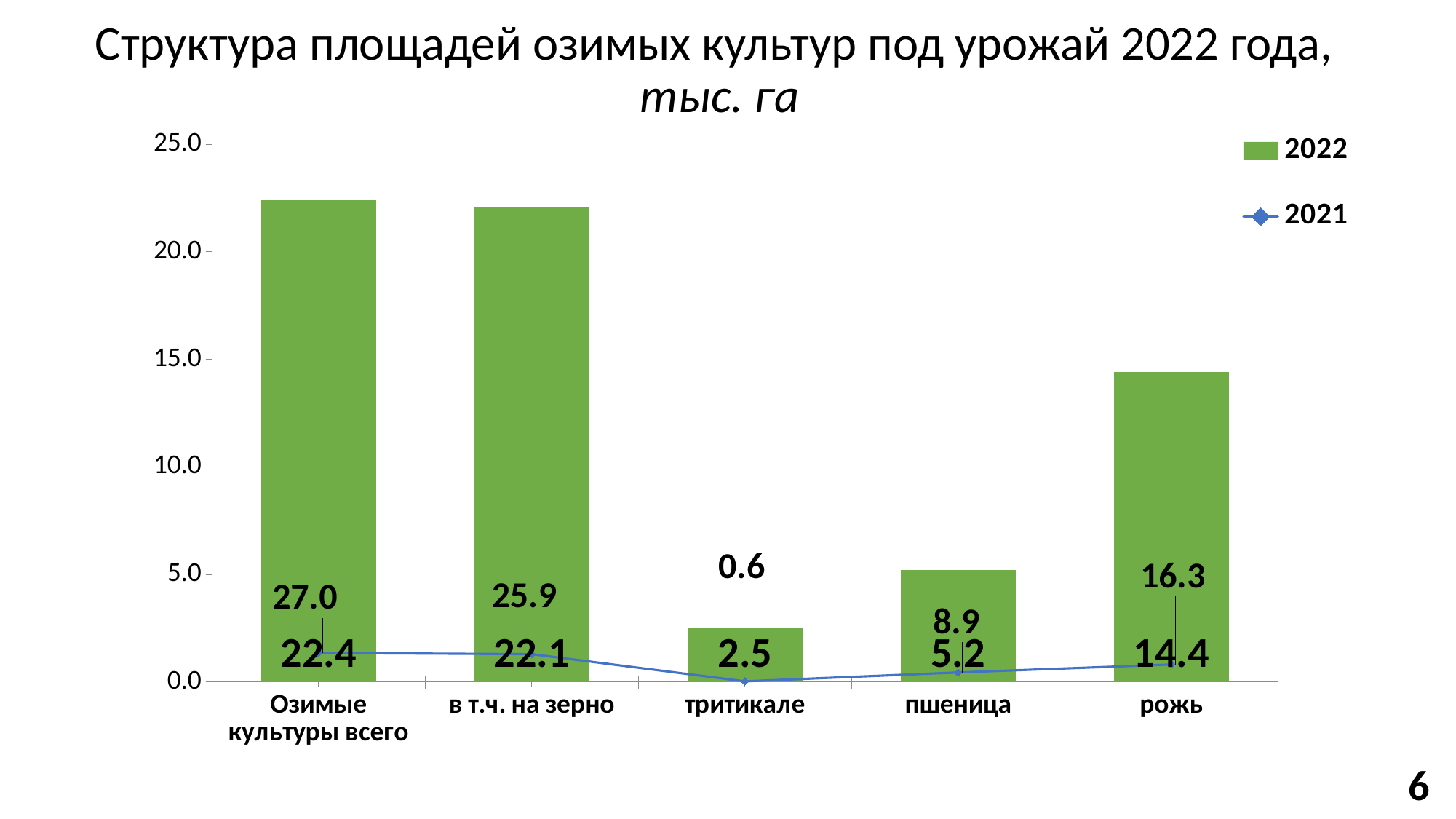

# Структура площадей озимых культур под урожай 2022 года, тыс. га

### Chart

| Category | 2022 | 2021 |
|---|---|---|
| Озимые культуры всего | 22.4 | 27.0 |
| в т.ч. на зерно | 22.1 | 25.9 |
| тритикале | 2.5 | 0.6000000000000006 |
| пшеница | 5.2 | 8.9 |
| рожь | 14.4 | 16.3 |

6